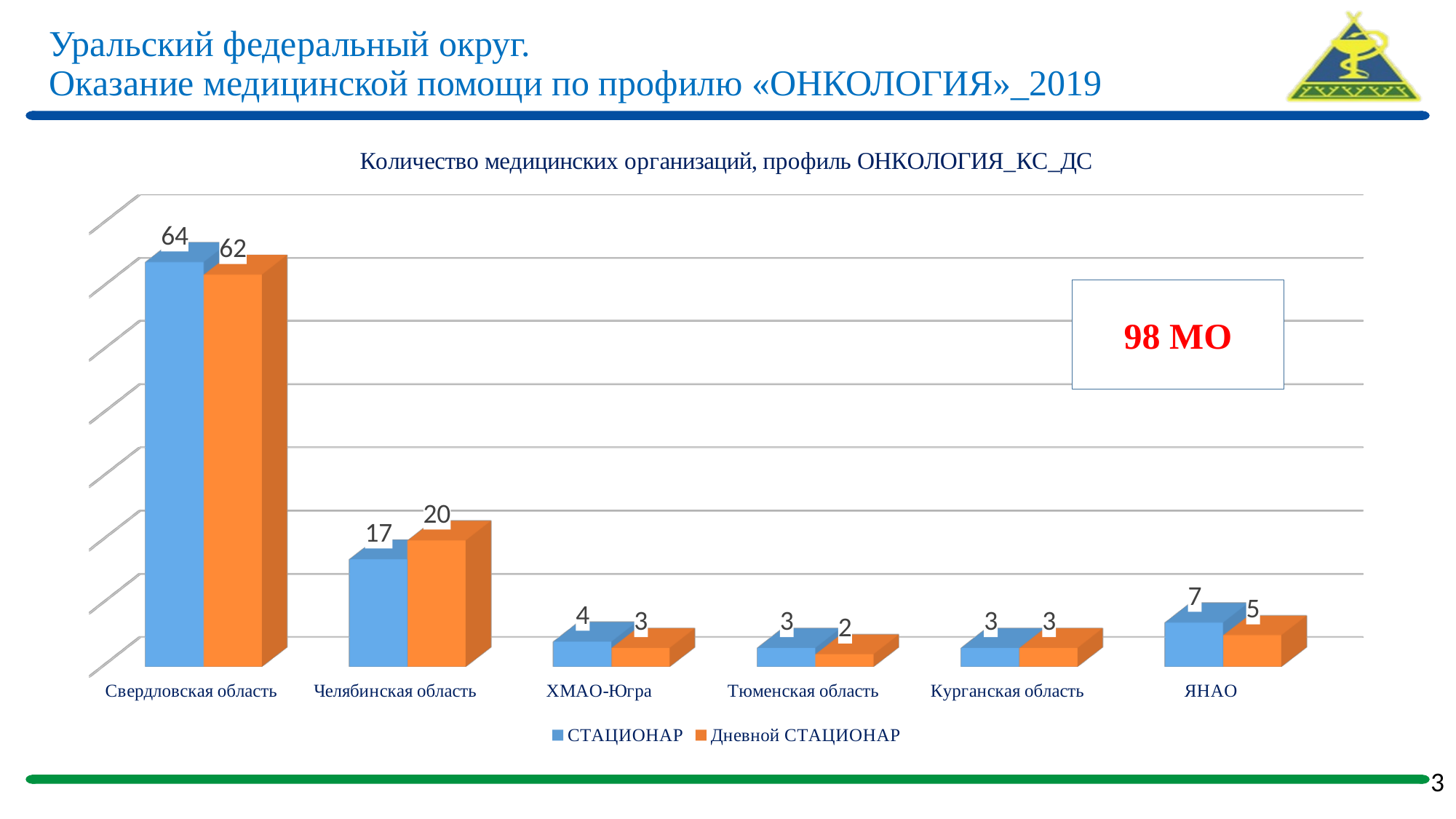

# Уральский федеральный округ. Оказание медицинской помощи по профилю «ОНКОЛОГИЯ»_2019

[unsupported chart]

98 МО
3